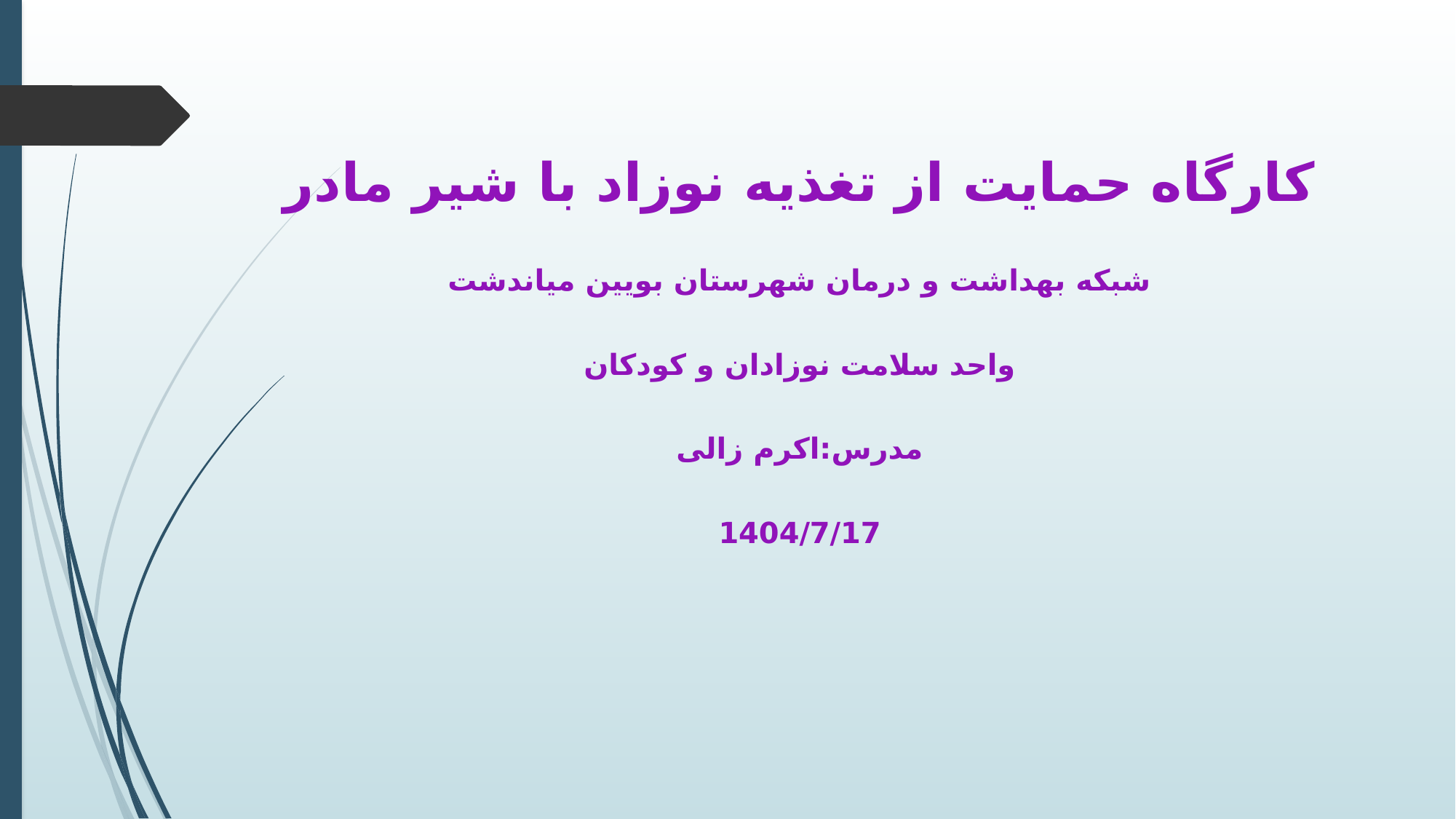

کارگاه حمایت از تغذیه نوزاد با شیر مادر

شبکه بهداشت و درمان شهرستان بویین میاندشت

واحد سلامت نوزادان و کودکان

مدرس:اکرم زالی

1404/7/17